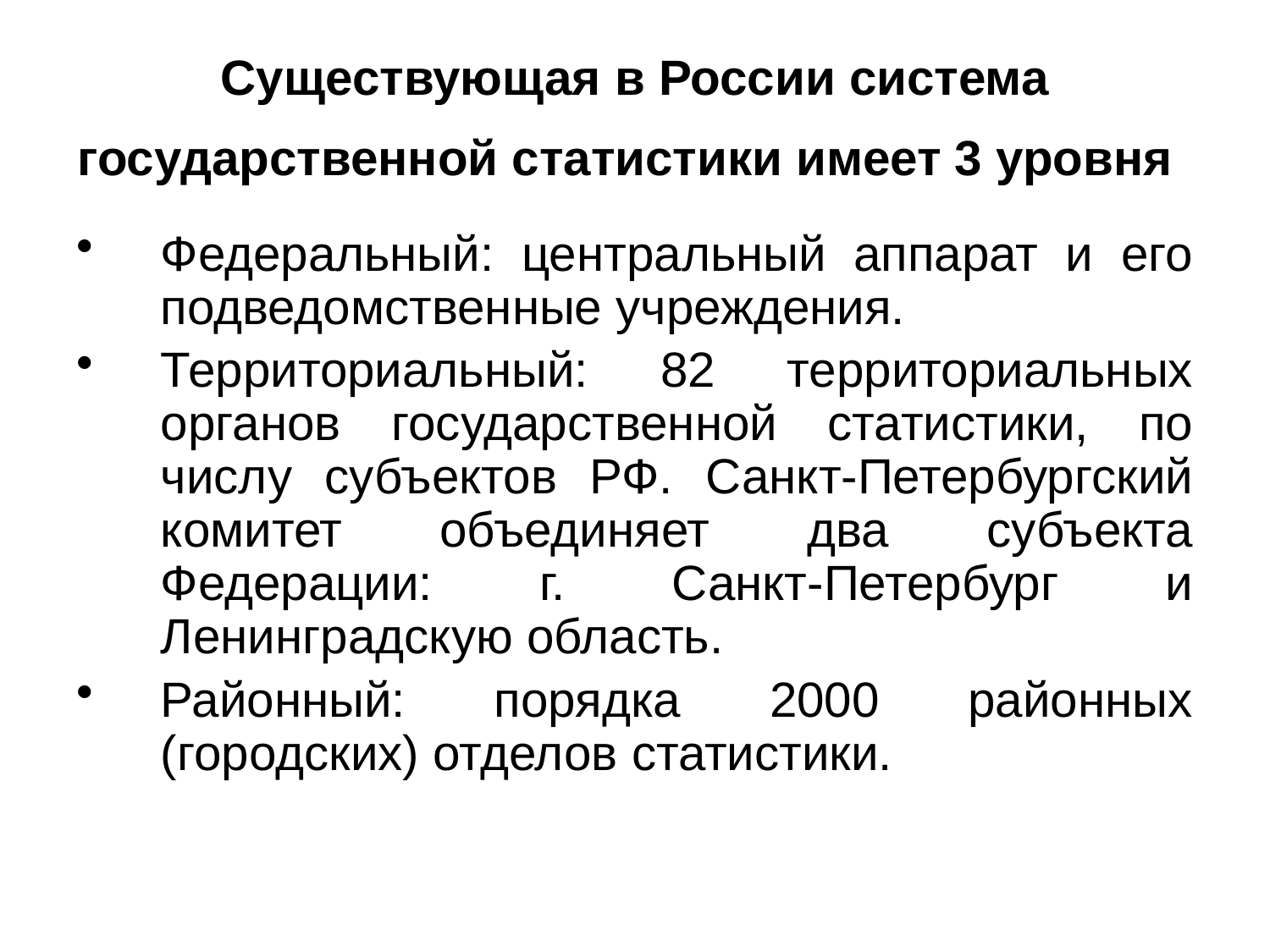

# Существующая в России система государственной статистики имеет 3 уровня
Федеральный: центральный аппарат и его подведомственные учреждения.
Территориальный: 82 территориальных органов государственной статистики, по числу субъектов РФ. Санкт-Петербургский комитет объединяет два субъекта Федерации: г. Санкт-Петербург и Ленинградскую область.
Районный: порядка 2000 районных (городских) отделов статистики.